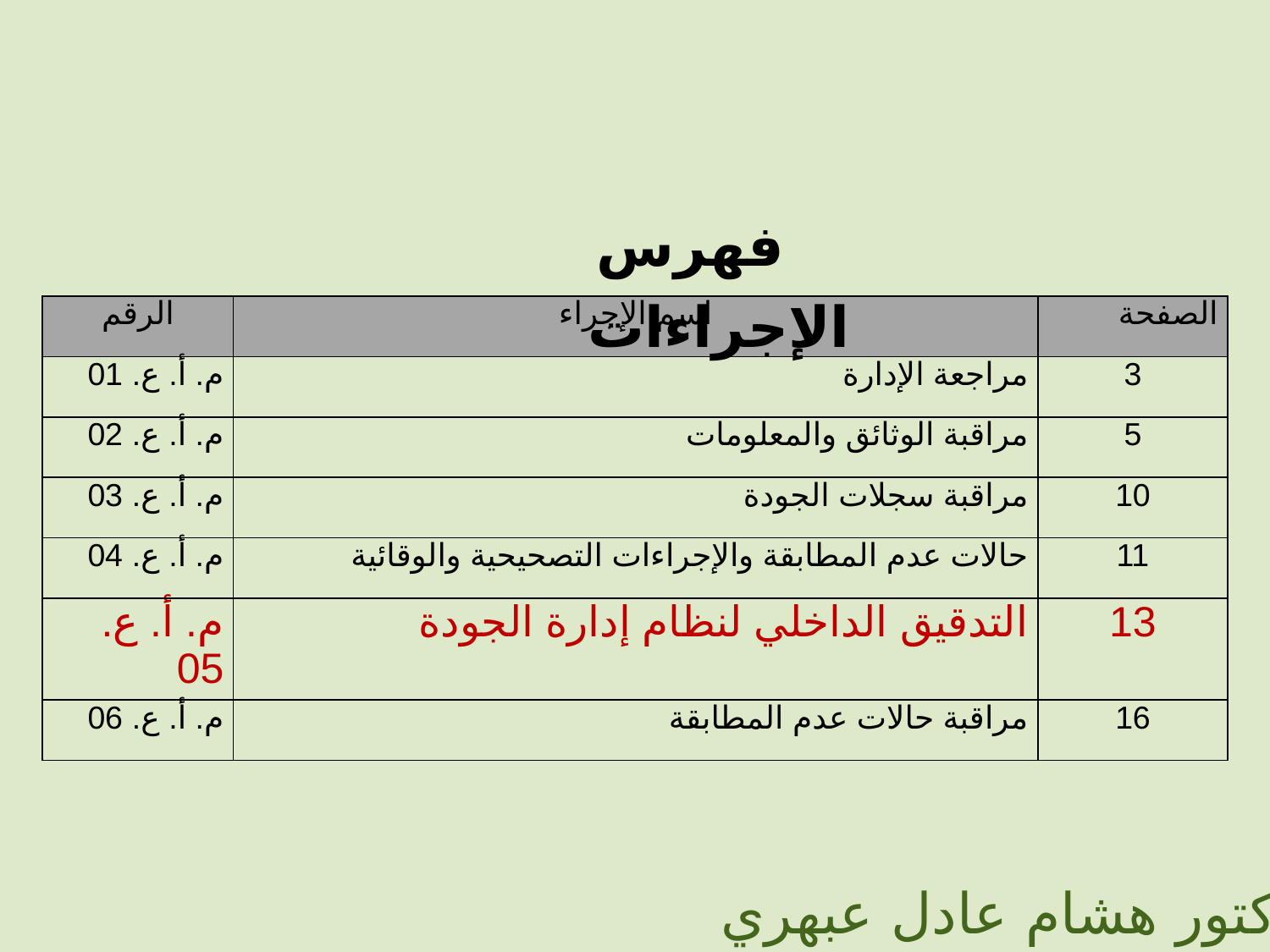

فهرس الإجراءات
| الرقم | اسم الإجراء | الصفحة |
| --- | --- | --- |
| م. أ. ع. 01 | مراجعة الإدارة | 3 |
| م. أ. ع. 02 | مراقبة الوثائق والمعلومات | 5 |
| م. أ. ع. 03 | مراقبة سجلات الجودة | 10 |
| م. أ. ع. 04 | حالات عدم المطابقة والإجراءات التصحيحية والوقائية | 11 |
| م. أ. ع. 05 | التدقيق الداخلي لنظام إدارة الجودة | 13 |
| م. أ. ع. 06 | مراقبة حالات عدم المطابقة | 16 |
الدكتور هشام عادل عبهري